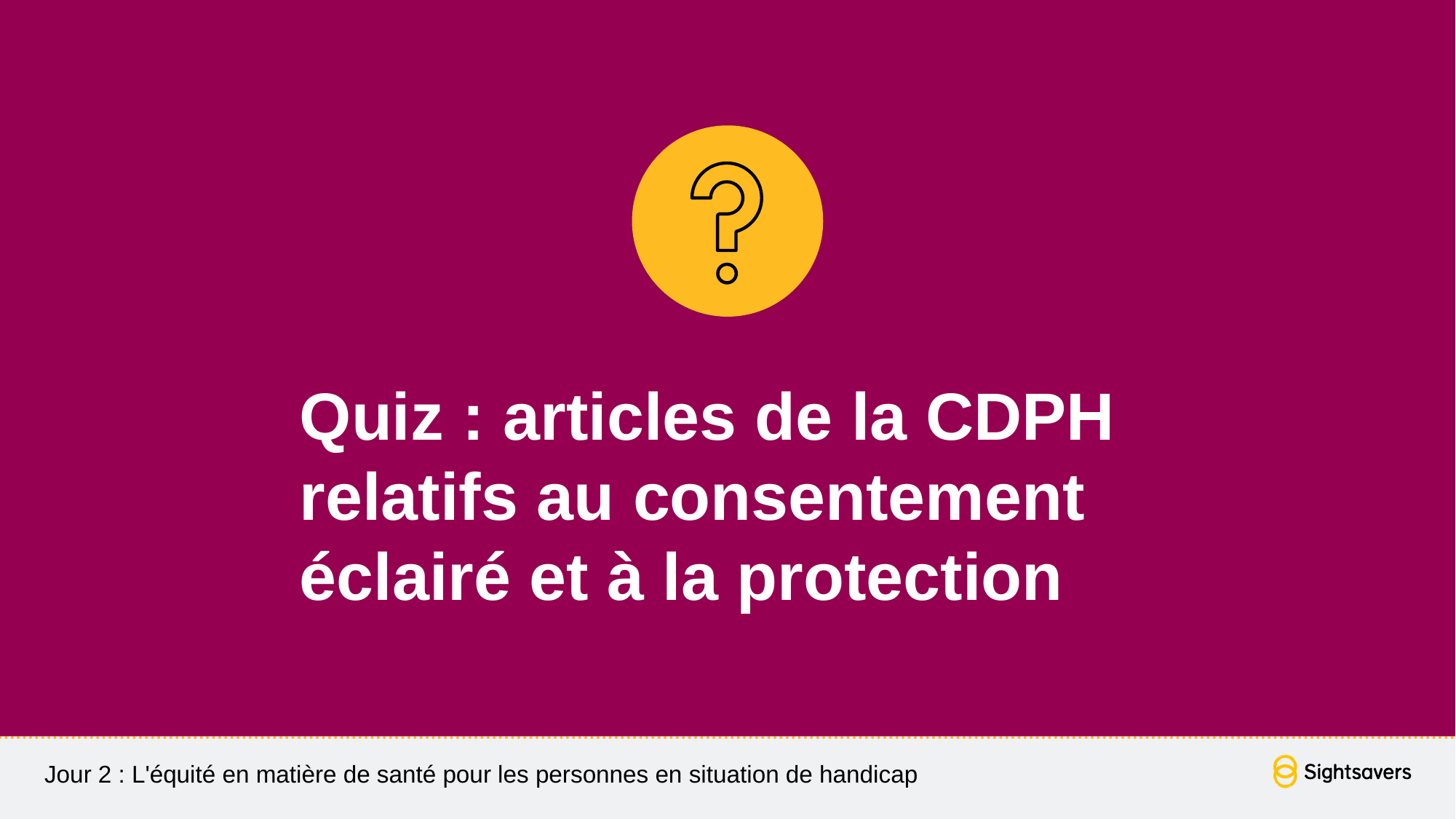

Quiz : articles de la CDPH relatifs au consentement éclairé et à la protection
Jour 2 : L'équité en matière de santé pour les personnes en situation de handicap